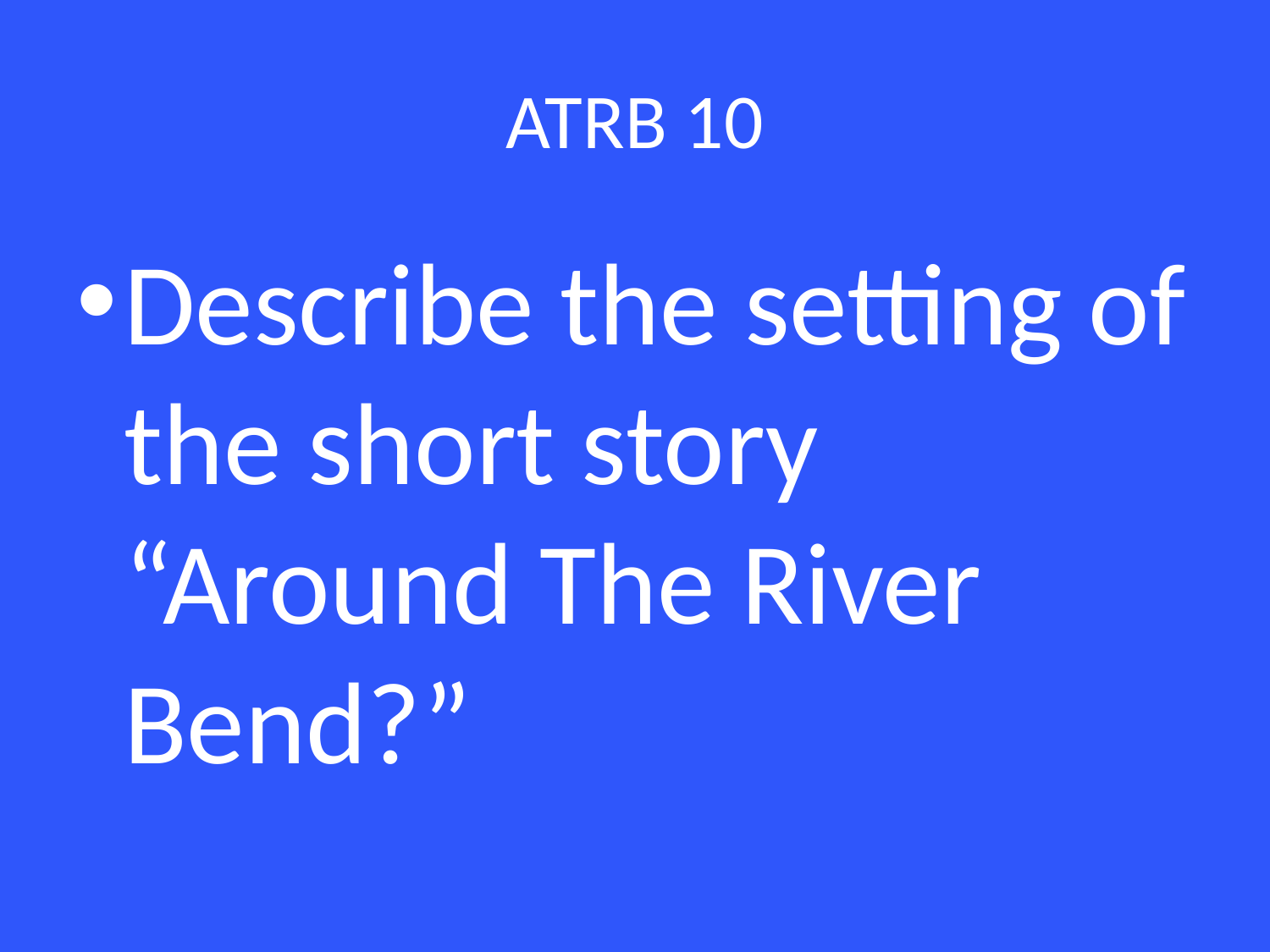

# ATRB 10
Describe the setting of the short story “Around The River Bend?”